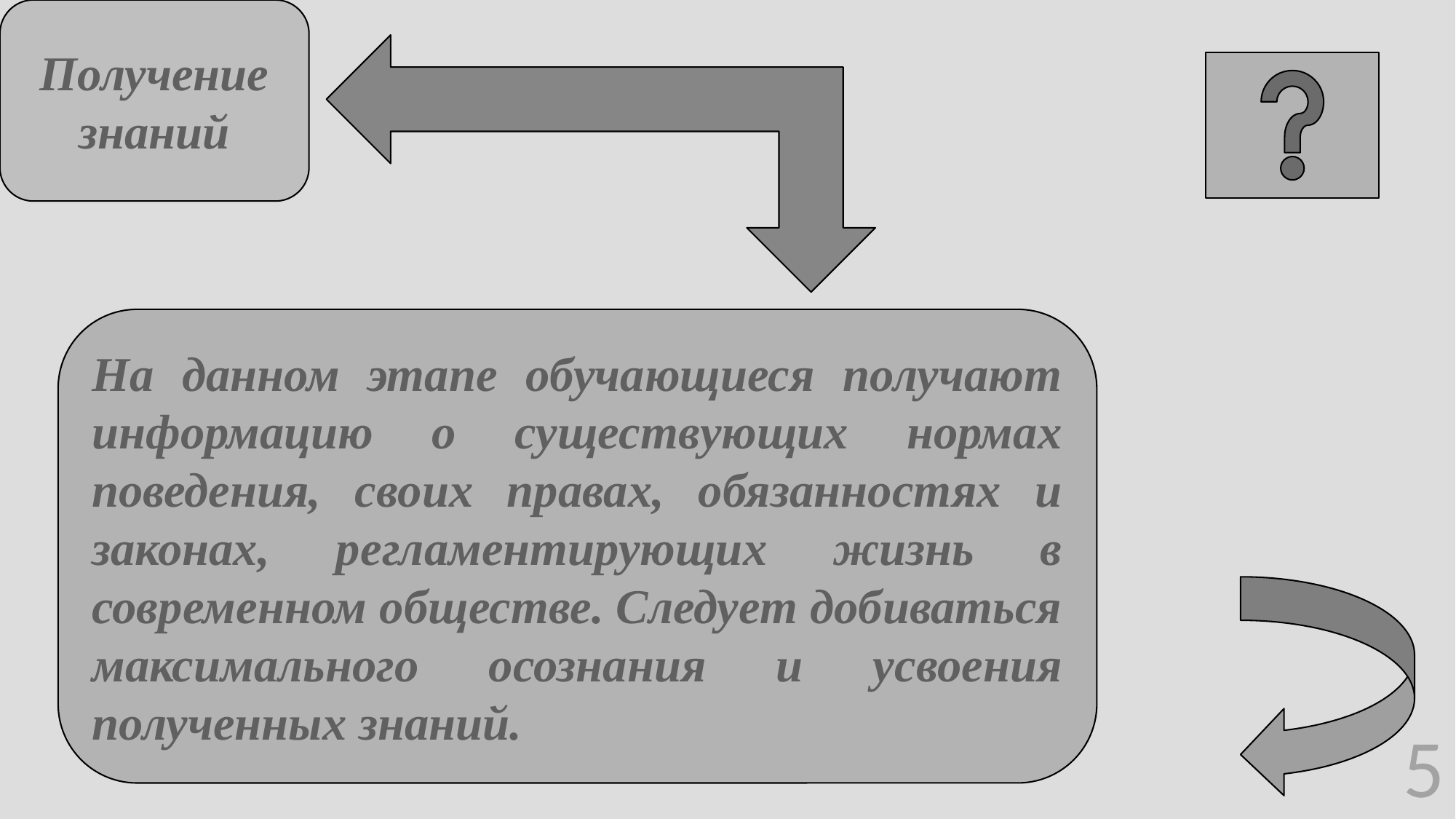

Получение знаний

На данном этапе обучающиеся получают информацию о существующих нормах поведения, своих правах, обязанностях и законах, регламентирующих жизнь в современном обществе. Следует добиваться максимального осознания и усвоения полученных знаний.

5